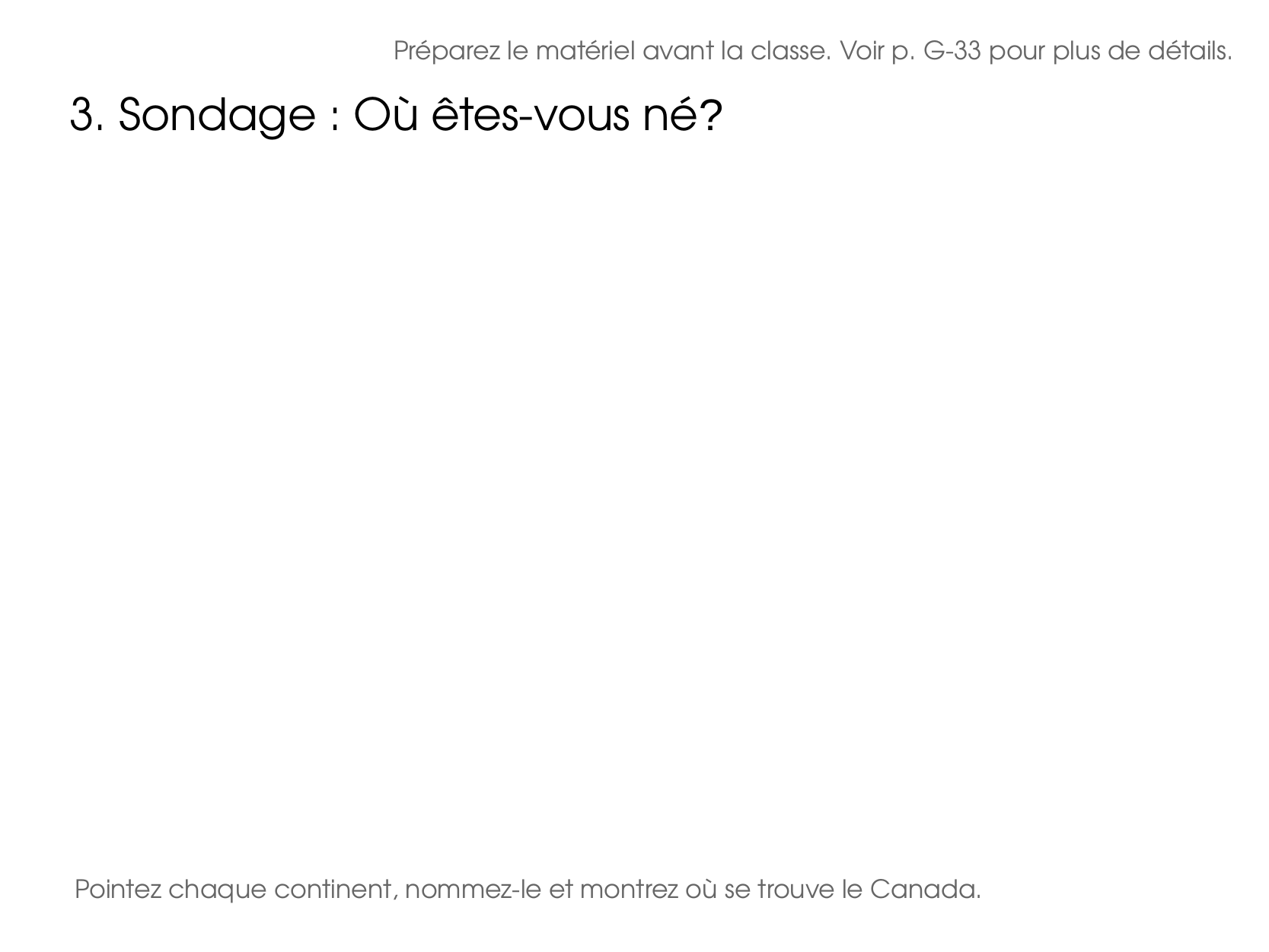

Préparez le matériel avant la classe. Voir p. G-33 pour plus de détails.
3. Sondage : Où êtes-vous né?
Pointez chaque continent, nommez-le et montrez où se trouve le Canada.